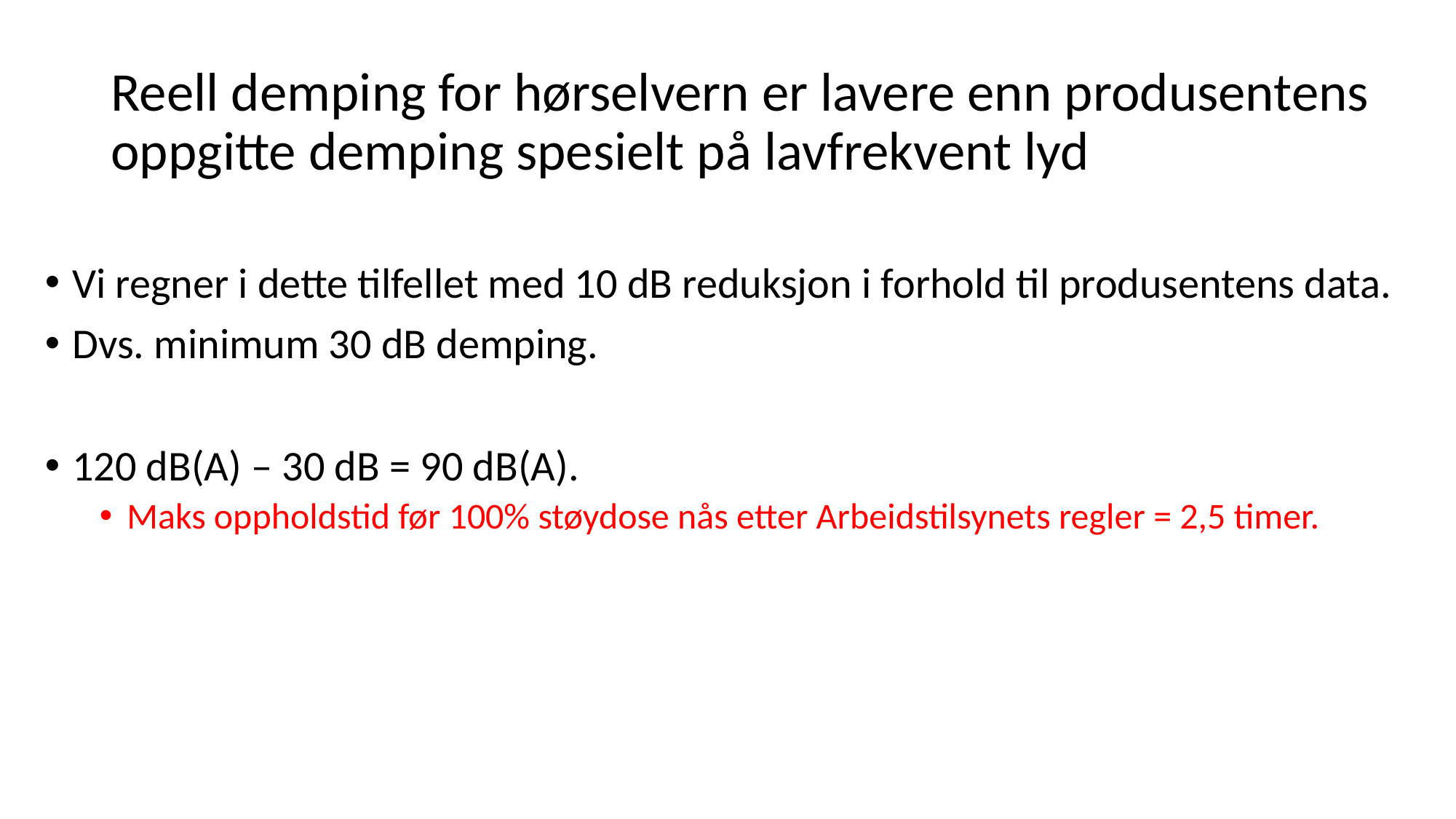

# Reell demping for hørselvern er lavere enn produsentens oppgitte demping spesielt på lavfrekvent lyd
Vi regner i dette tilfellet med 10 dB reduksjon i forhold til produsentens data.
Dvs. minimum 30 dB demping.

120 dB(A) – 30 dB = 90 dB(A).
Maks oppholdstid før 100% støydose nås etter Arbeidstilsynets regler = 2,5 timer.